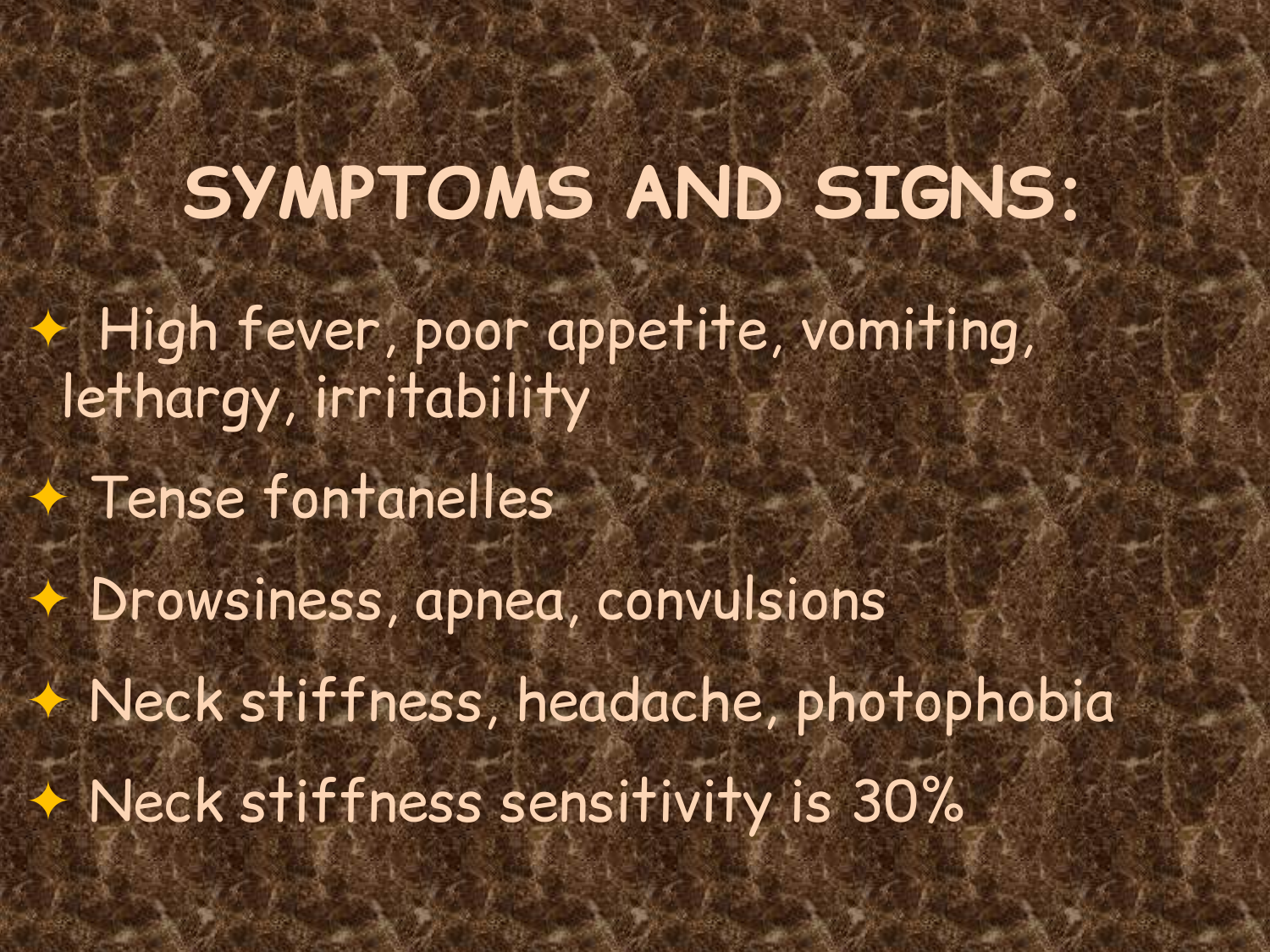

SYMPTOMS AND SIGNS:

 ✦  High fever, poor appetite, vomiting, lethargy, irritability

 ✦ Tense fontanelles

 ✦ Drowsiness, apnea, convulsions

 ✦ Neck stiffness, headache, photophobia

 ✦ Neck stiffness sensitivity is 30%
#